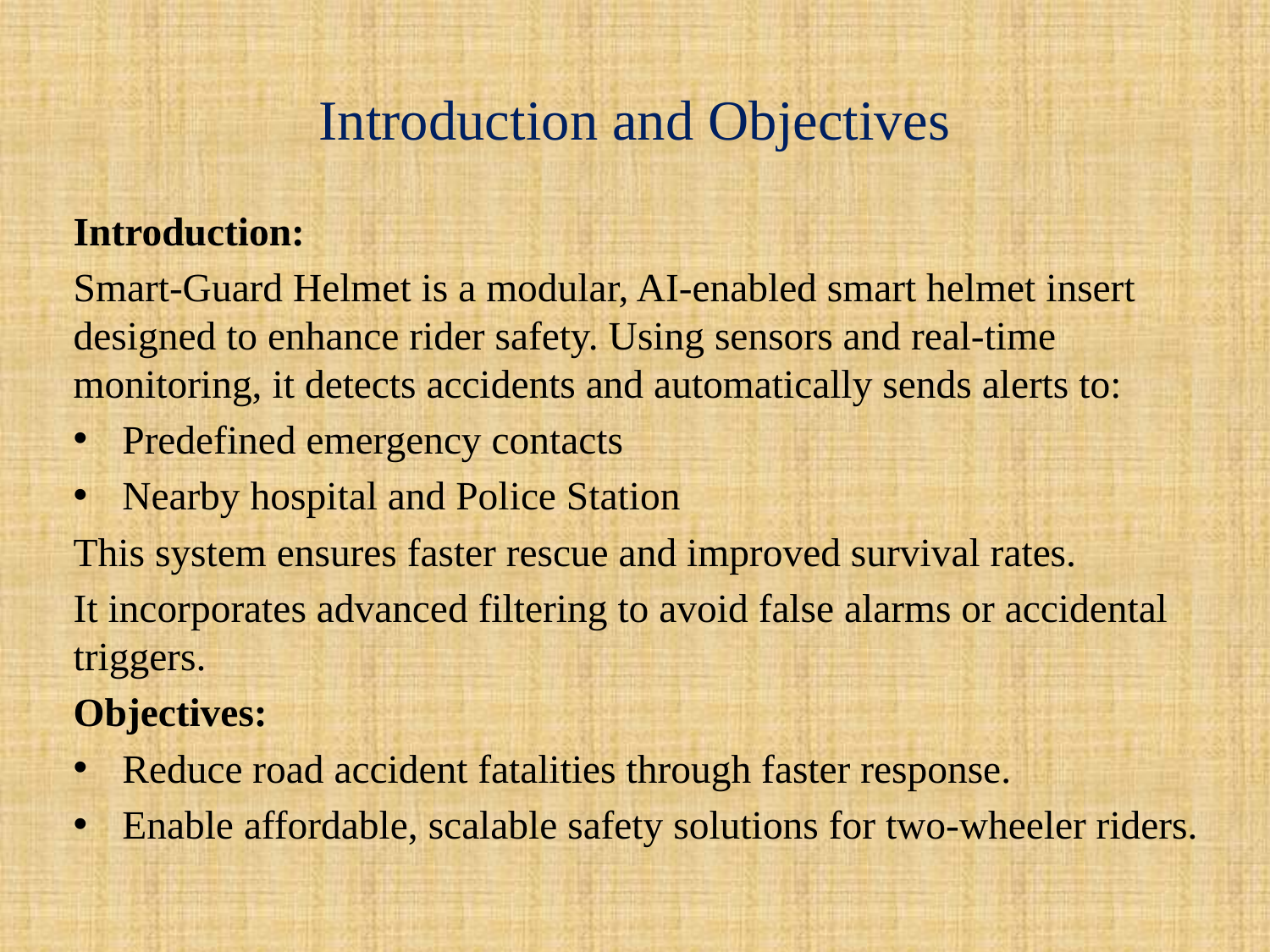

# Introduction and Objectives
Introduction:
Smart-Guard Helmet is a modular, AI-enabled smart helmet insert designed to enhance rider safety. Using sensors and real-time monitoring, it detects accidents and automatically sends alerts to:
Predefined emergency contacts
Nearby hospital and Police Station
This system ensures faster rescue and improved survival rates.
It incorporates advanced filtering to avoid false alarms or accidental triggers.
Objectives:
Reduce road accident fatalities through faster response.
Enable affordable, scalable safety solutions for two-wheeler riders.